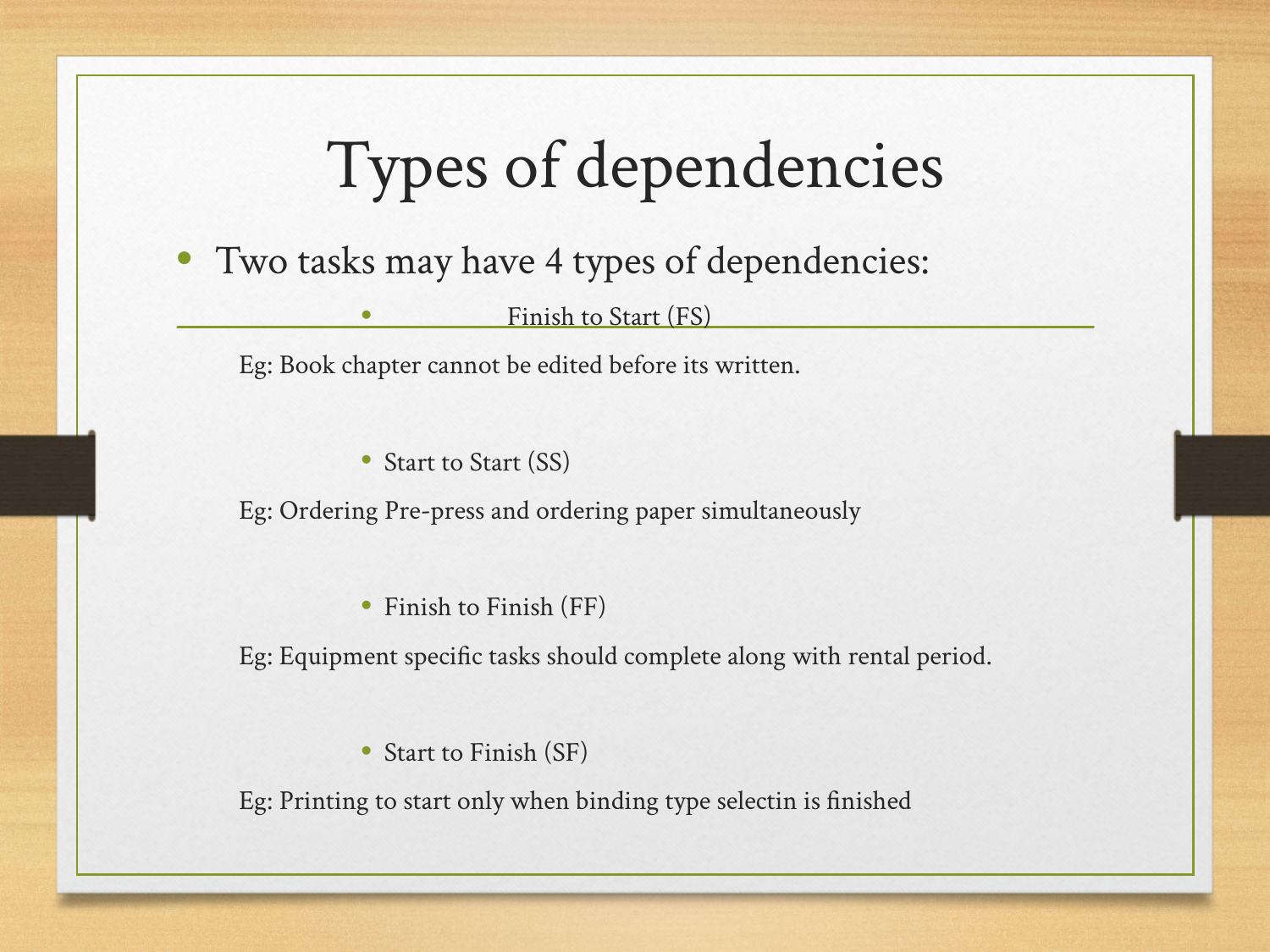

# Types of dependencies
Two tasks may have 4 types of dependencies:
	Finish to Start (FS)
Eg: Book chapter cannot be edited before its written.

	Start to Start (SS)
Eg: Ordering Pre-press and ordering paper simultaneously

	Finish to Finish (FF)
Eg: Equipment specific tasks should complete along with rental period.

	Start to Finish (SF)
Eg: Printing to start only when binding type selectin is finished